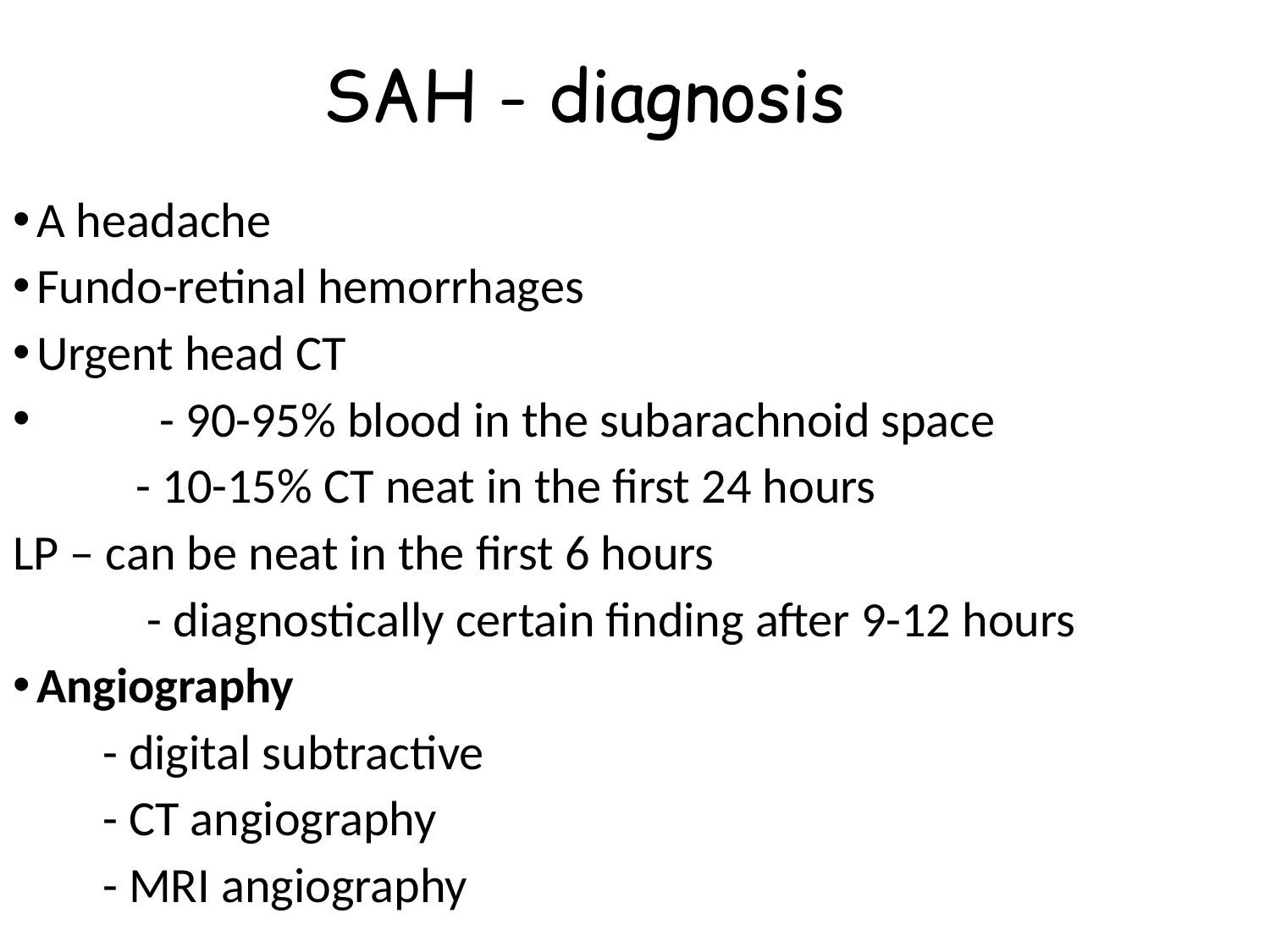

# SAH - diagnosis
A headache
Fundo-retinal hemorrhages
Urgent head CT
           - 90-95% blood in the subarachnoid space
           - 10-15% CT neat in the first 24 hours
LP – can be neat in the first 6 hours
            - diagnostically certain finding after 9-12 hours
Angiography
        - digital subtractive
        - CT angiography
        - MRI angiography